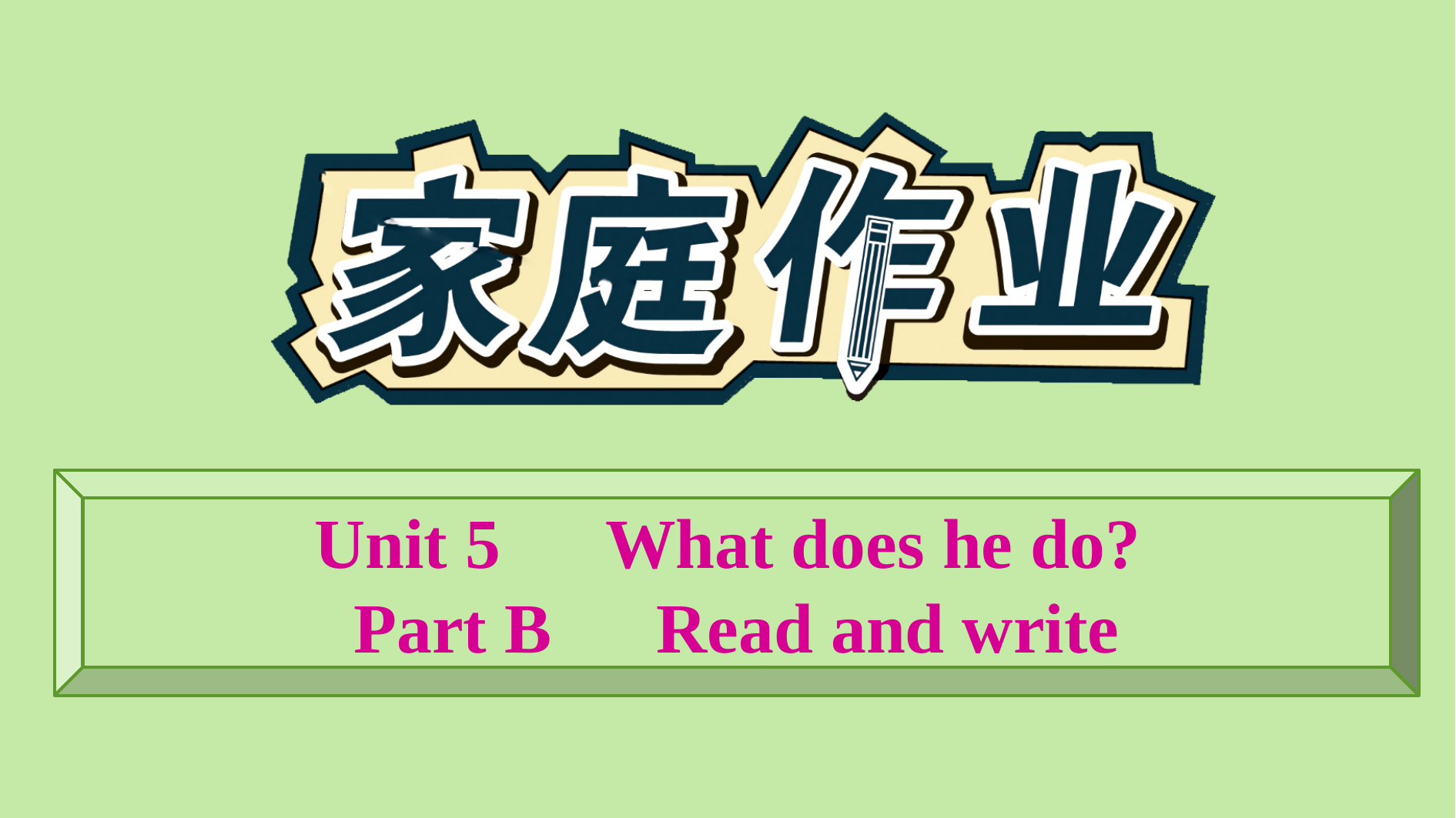

Unit 5　What does he do?
Part B　Read and write